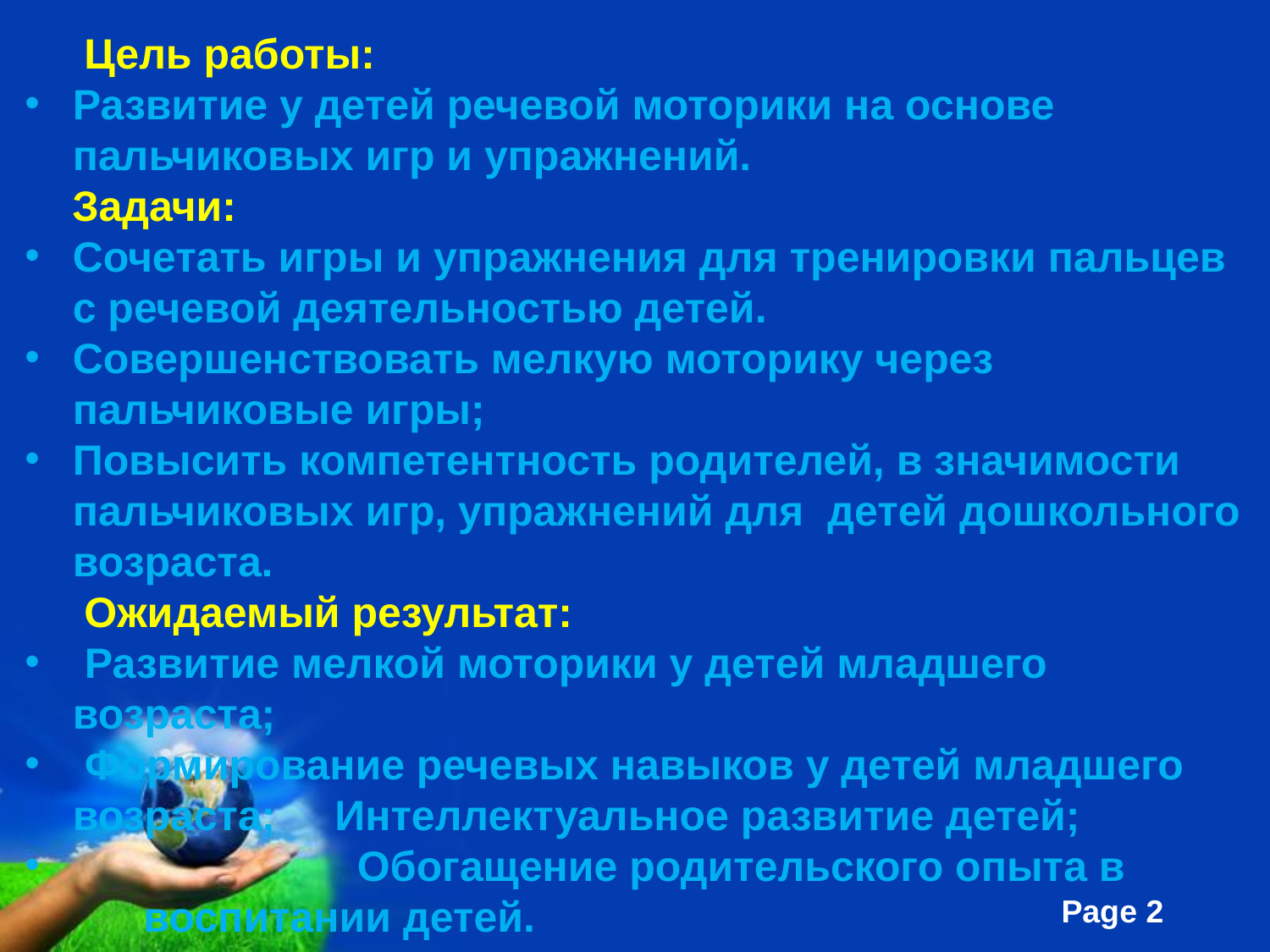

Цель работы:
Развитие у детей речевой моторики на основе пальчиковых игр и упражнений.
    Задачи:
Сочетать игры и упражнения для тренировки пальцев с речевой деятельностью детей.
Совершенствовать мелкую моторику через пальчиковые игры;
Повысить компетентность родителей, в значимости пальчиковых игр, упражнений для  детей дошкольного возраста.
     Ожидаемый результат:
 Развитие мелкой моторики у детей младшего     возраста;
 Формирование речевых навыков у детей младшего возраста;     Интеллектуальное развитие детей;
                        Обогащение родительского опыта в                 воспитании детей.